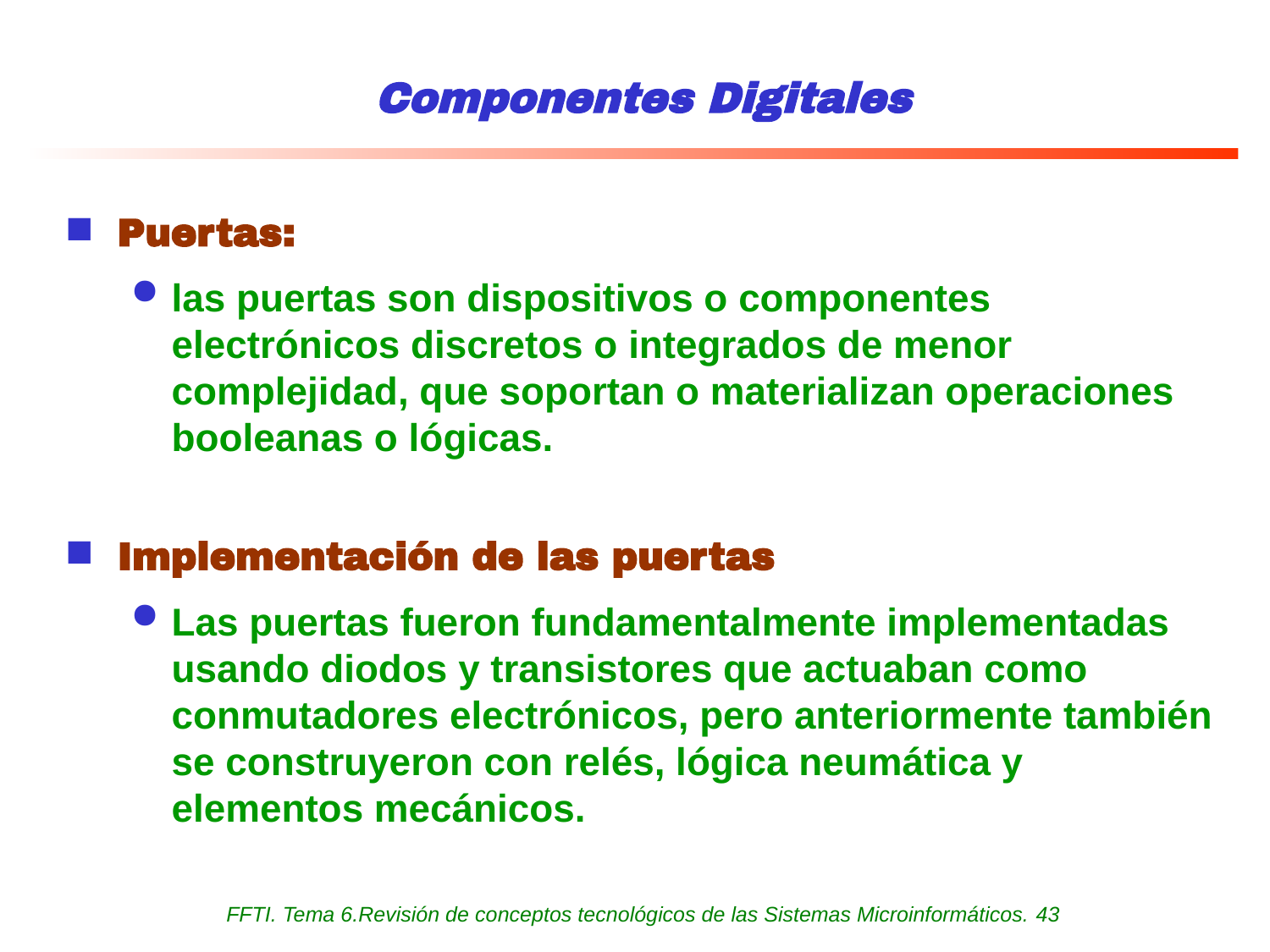

# Componentes Digitales
Puertas:
las puertas son dispositivos o componentes electrónicos discretos o integrados de menor complejidad, que soportan o materializan operaciones booleanas o lógicas.

Implementación de las puertas
Las puertas fueron fundamentalmente implementadas usando diodos y transistores que actuaban como conmutadores electrónicos, pero anteriormente también se construyeron con relés, lógica neumática y elementos mecánicos.

FFTI. Tema 6.Revisión de conceptos tecnológicos de las Sistemas Microinformáticos. 43